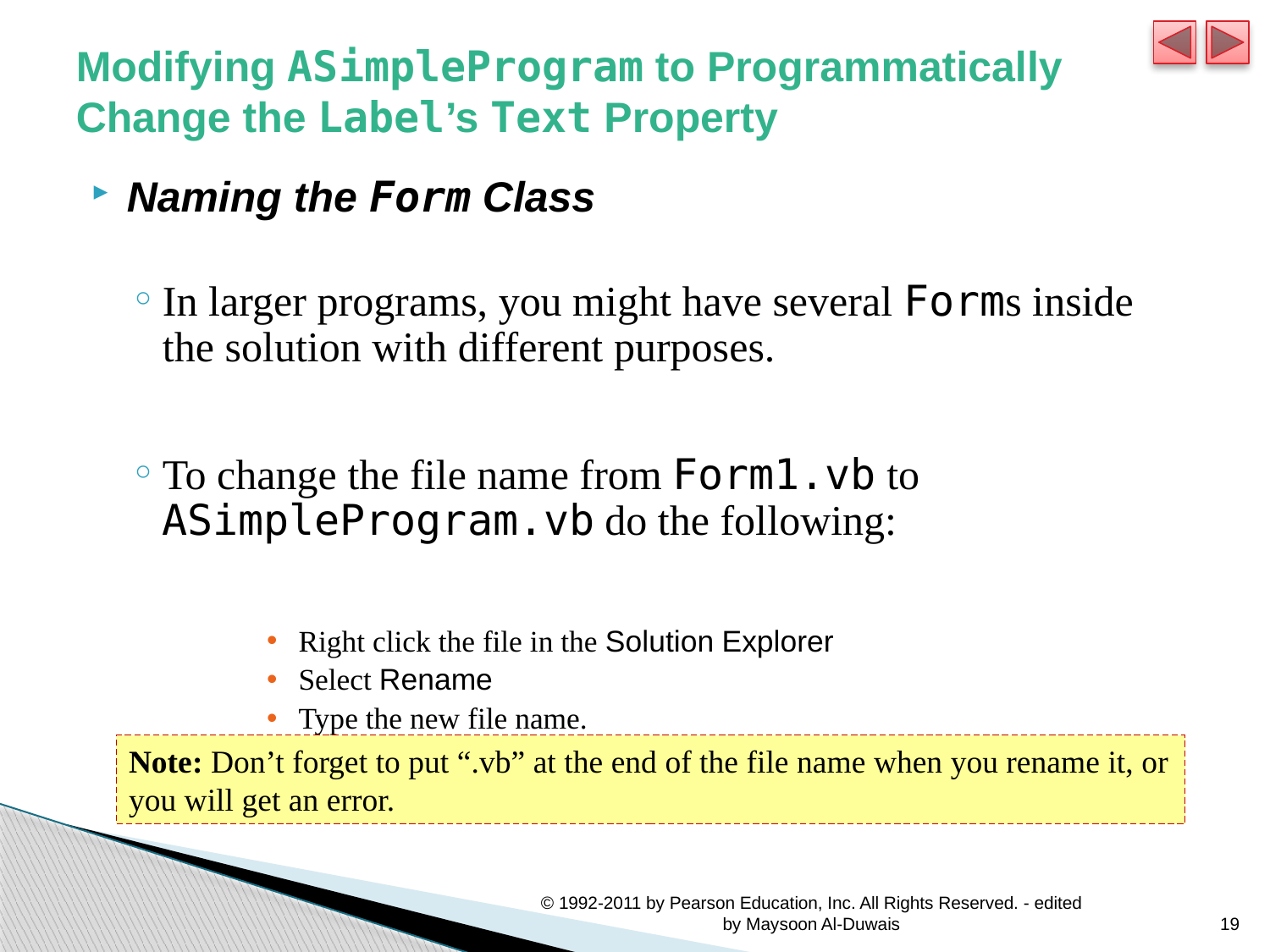

# Modifying ASimpleProgram to Programmatically Change the Label’s Text Property
Naming the Form Class

In larger programs, you might have several Forms inside the solution with different purposes.

To change the file name from Form1.vb to ASimpleProgram.vb do the following:

Right click the file in the Solution Explorer
Select Rename
Type the new file name.

Note: Don’t forget to put “.vb” at the end of the file name when you rename it, or you will get an error.
© 1992-2011 by Pearson Education, Inc. All Rights Reserved. - edited by Maysoon Al-Duwais
19